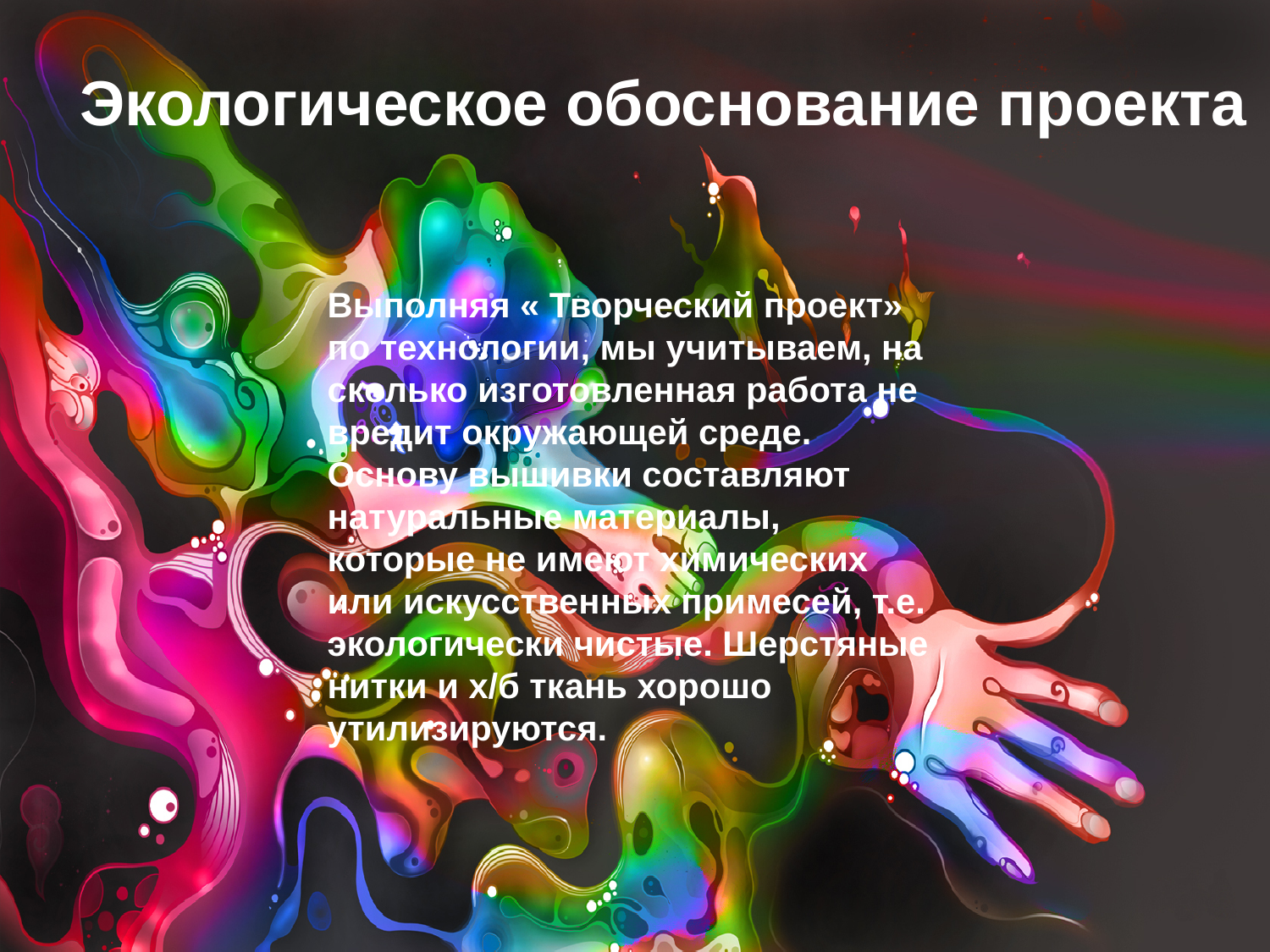

Экологическое обоснование проекта
Выполняя « Творческий проект» по технологии, мы учитываем, на сколько изготовленная работа не вредит окружающей среде. Основу вышивки составляют натуральные материалы, которые не имеют химических или искусственных примесей, т.е. экологически чистые. Шерстяные нитки и х/б ткань хорошо утилизируются.